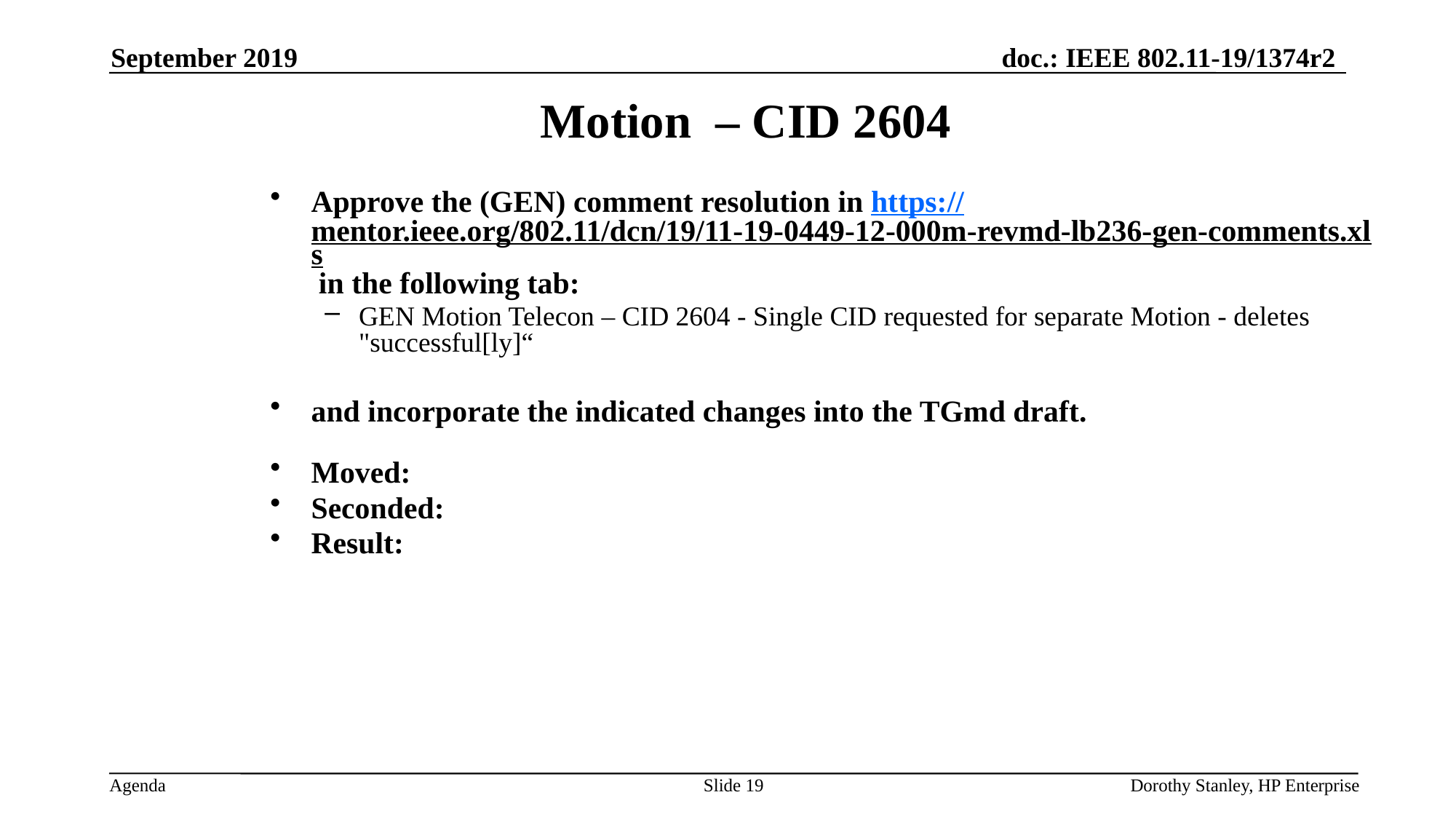

September 2019
Motion  – CID 2604
Approve the (GEN) comment resolution in https://mentor.ieee.org/802.11/dcn/19/11-19-0449-12-000m-revmd-lb236-gen-comments.xls in the following tab:
GEN Motion Telecon – CID 2604 - Single CID requested for separate Motion - deletes "successful[ly]“

and incorporate the indicated changes into the TGmd draft.
Moved:
Seconded:
Result:

Slide 19
Dorothy Stanley, HP Enterprise